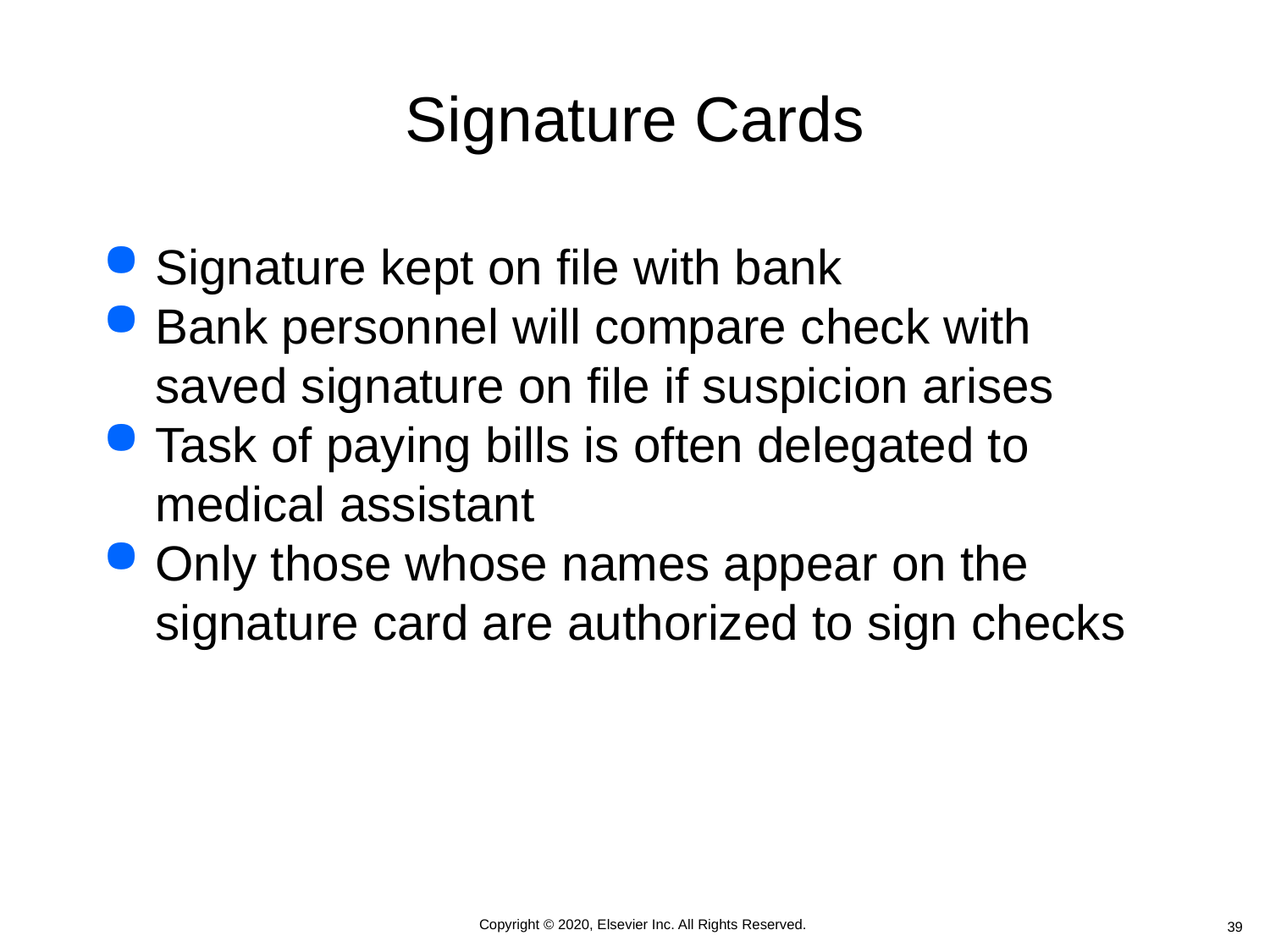

# Signature Cards
Signature kept on file with bank
Bank personnel will compare check with saved signature on file if suspicion arises
Task of paying bills is often delegated to medical assistant
Only those whose names appear on the signature card are authorized to sign checks